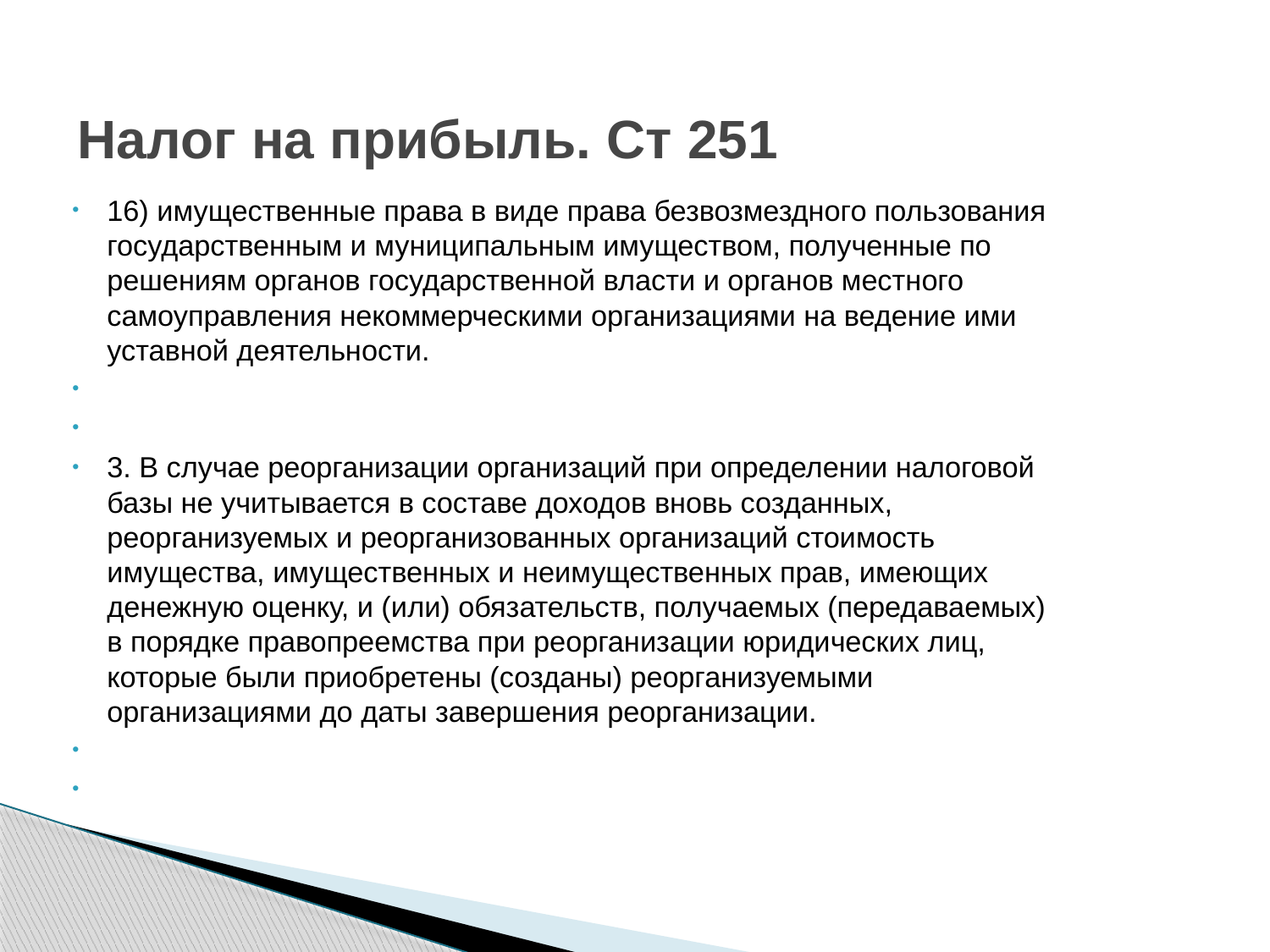

# Налог на прибыль. Ст 251
16) имущественные права в виде права безвозмездного пользования государственным и муниципальным имуществом, полученные по решениям органов государственной власти и органов местного самоуправления некоммерческими организациями на ведение ими уставной деятельности.

3. В случае реорганизации организаций при определении налоговой базы не учитывается в составе доходов вновь созданных, реорганизуемых и реорганизованных организаций стоимость имущества, имущественных и неимущественных прав, имеющих денежную оценку, и (или) обязательств, получаемых (передаваемых) в порядке правопреемства при реорганизации юридических лиц, которые были приобретены (созданы) реорганизуемыми организациями до даты завершения реорганизации.